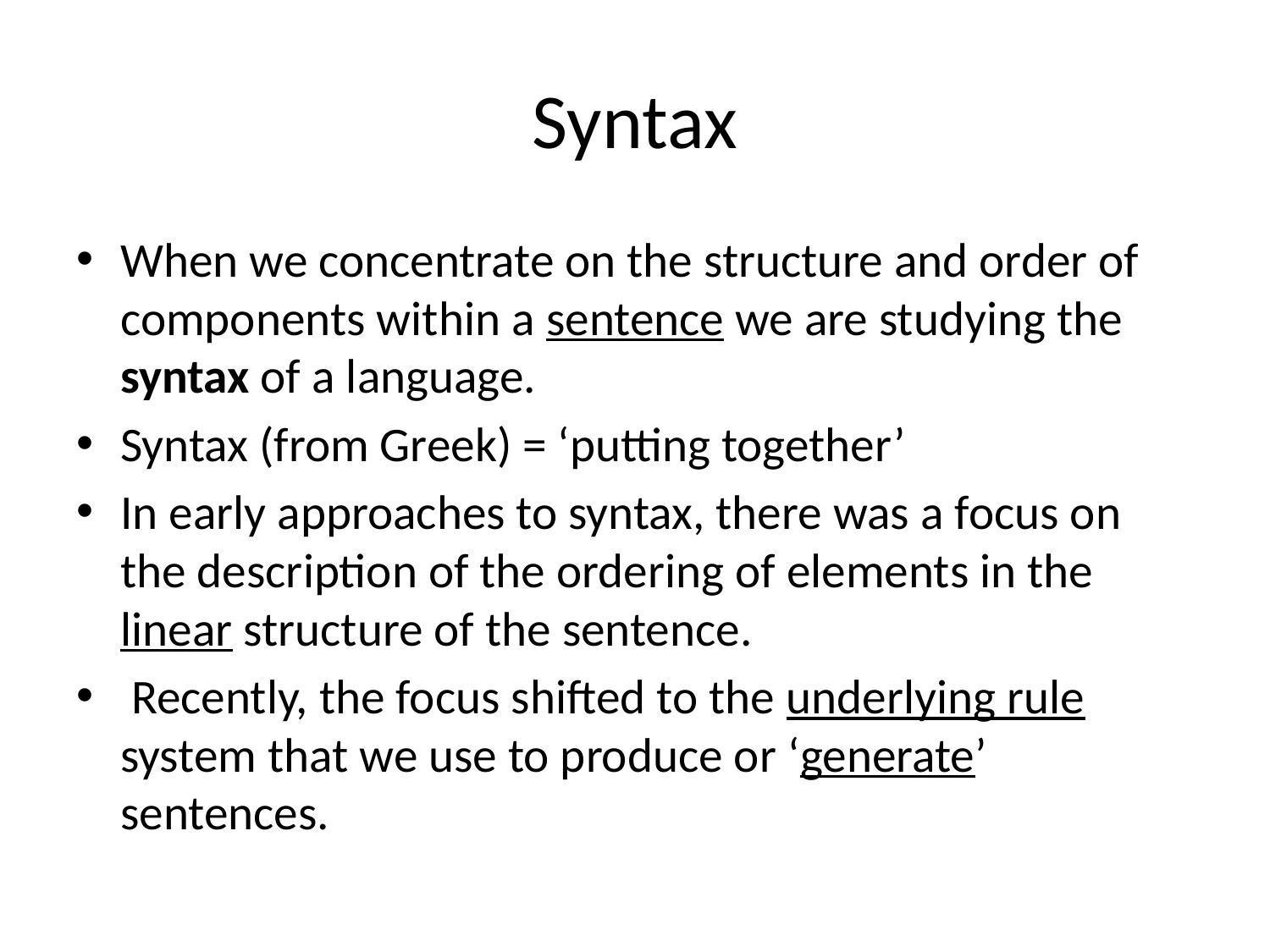

# Syntax
When we concentrate on the structure and order of components within a sentence we are studying the syntax of a language.
Syntax (from Greek) = ‘putting together’
In early approaches to syntax, there was a focus on the description of the ordering of elements in the linear structure of the sentence.
 Recently, the focus shifted to the underlying rule system that we use to produce or ‘generate’ sentences.